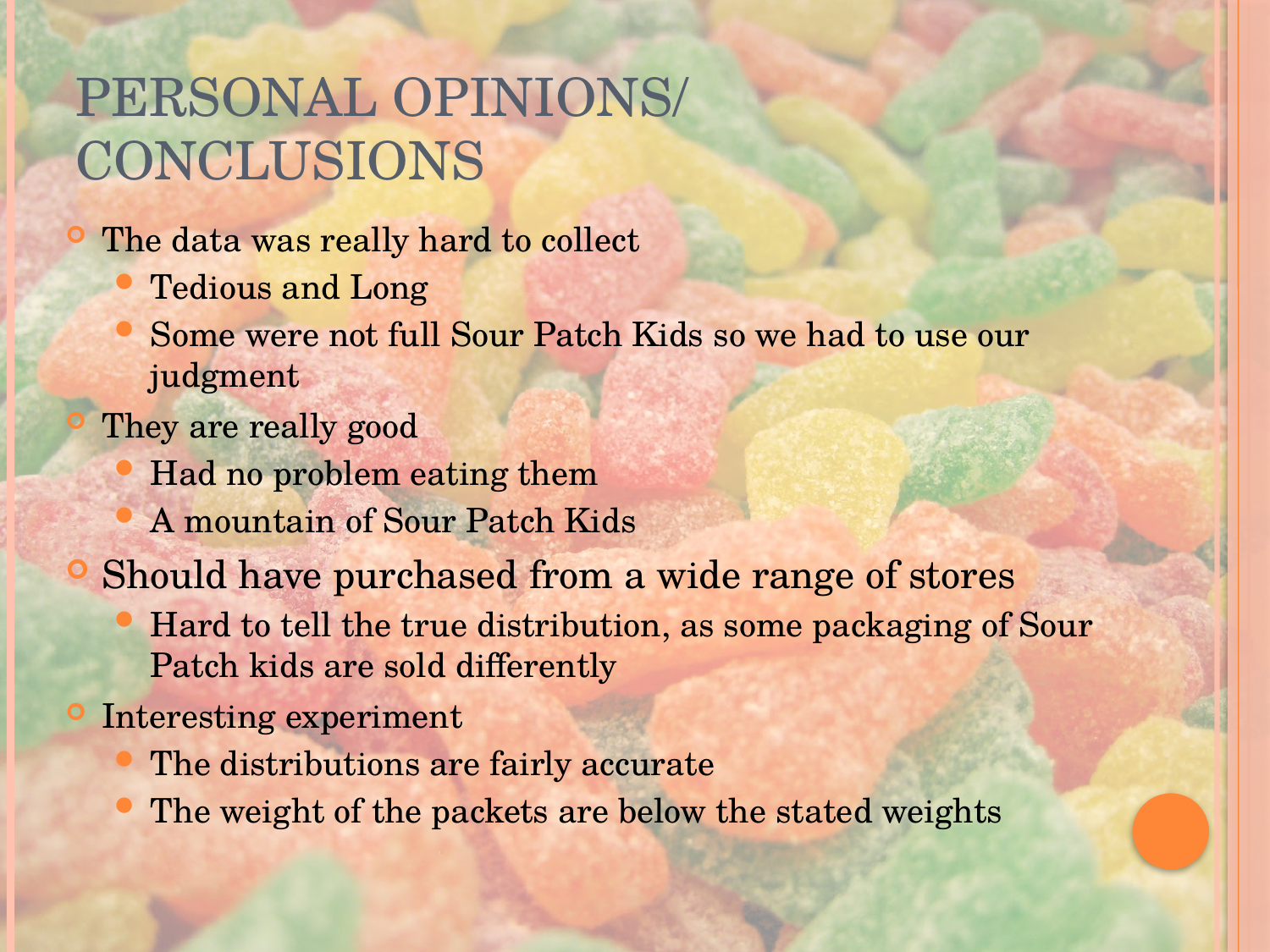

# Personal Opinions/ Conclusions
The data was really hard to collect
Tedious and Long
Some were not full Sour Patch Kids so we had to use our judgment
They are really good
Had no problem eating them
A mountain of Sour Patch Kids
Should have purchased from a wide range of stores
Hard to tell the true distribution, as some packaging of Sour
Patch kids are sold differently
Interesting experiment
The distributions are fairly accurate
The weight of the packets are below the stated weights